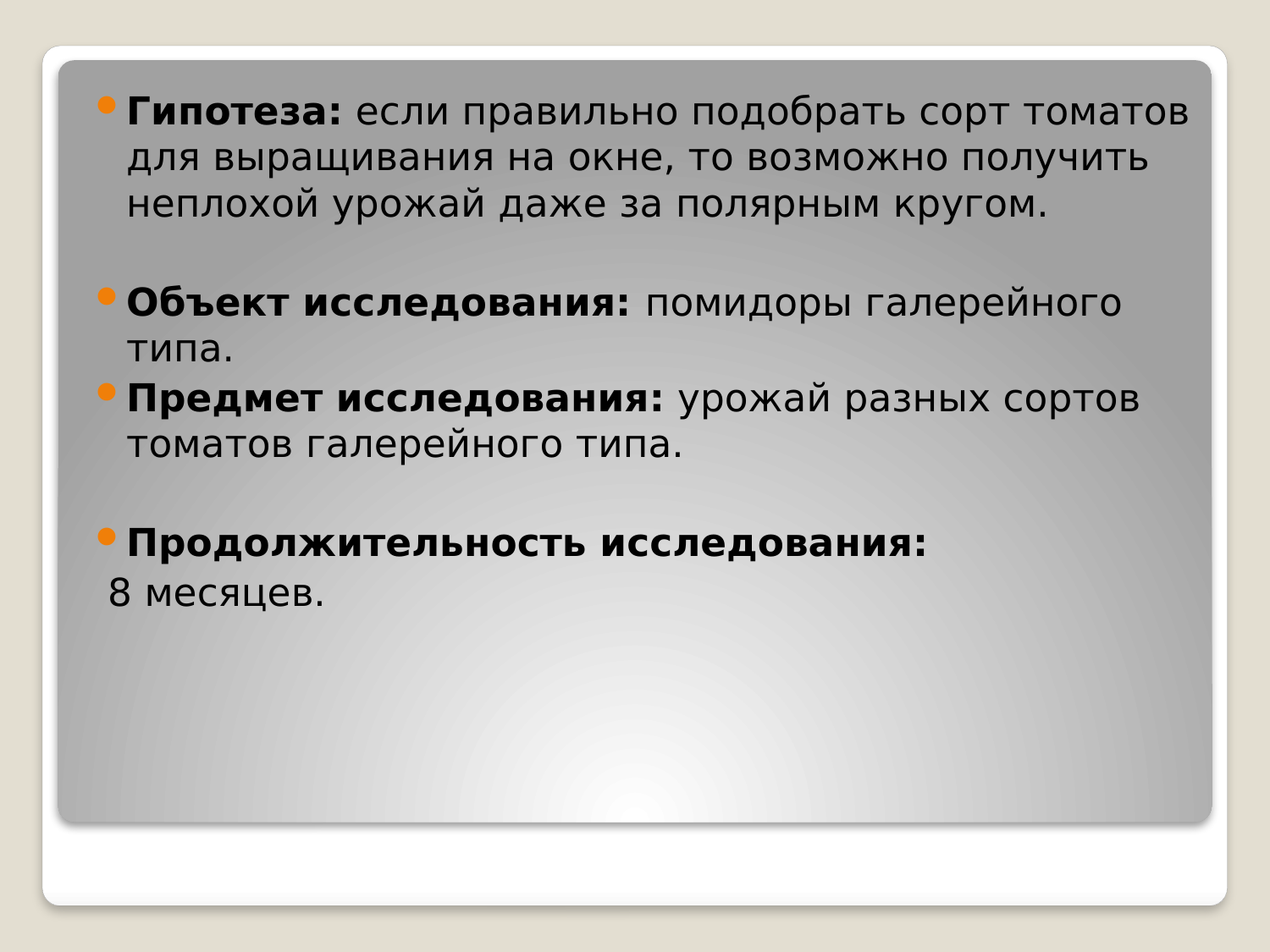

Гипотеза: если правильно подобрать сорт томатов для выращивания на окне, то возможно получить неплохой урожай даже за полярным кругом.

Объект исследования: помидоры галерейного типа.
Предмет исследования: урожай разных сортов томатов галерейного типа.

Продолжительность исследования:
 8 месяцев.

#